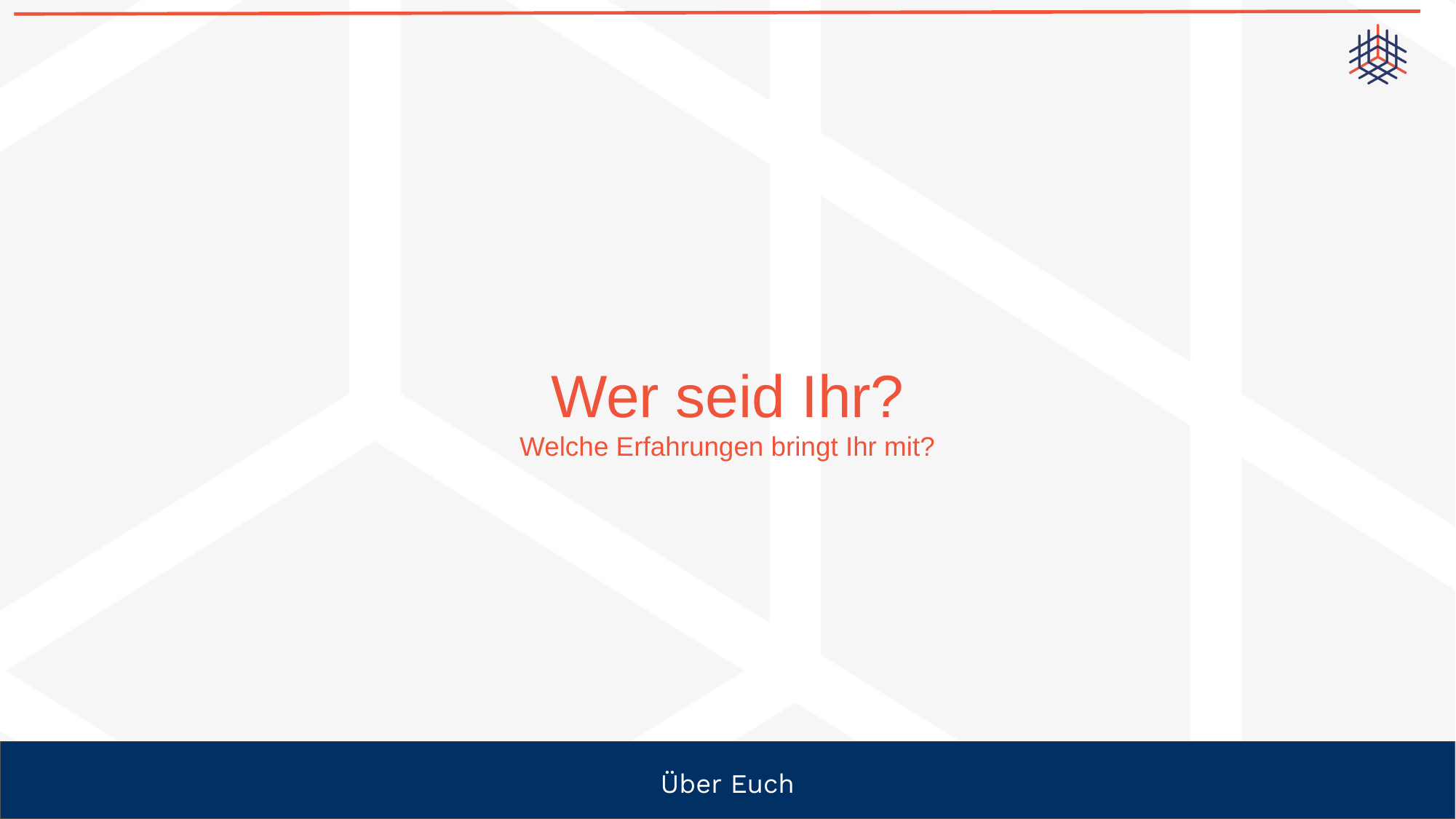

# Wer seid Ihr?
Welche Erfahrungen bringt Ihr mit?
Über Euch